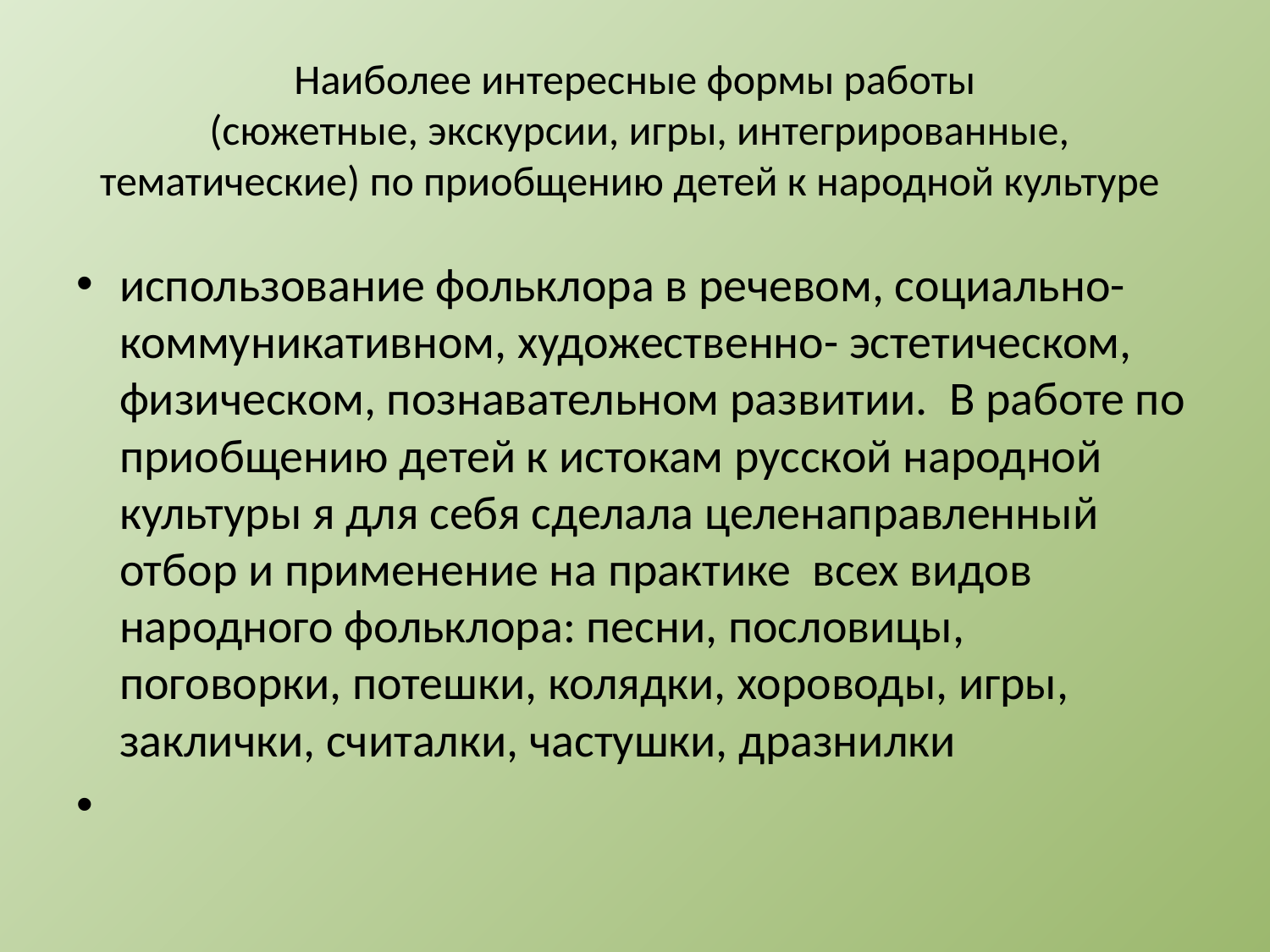

# Наиболее интересные формы работы (сюжетные, экскурсии, игры, интегрированные, тематические) по приобщению детей к народной культуре
использование фольклора в речевом, социально-коммуникативном, художественно- эстетическом, физическом, познавательном развитии.  В работе по приобщению детей к истокам русской народной культуры я для себя сделала целенаправленный отбор и применение на практике  всех видов народного фольклора: песни, пословицы, поговорки, потешки, колядки, хороводы, игры, заклички, считалки, частушки, дразнилки